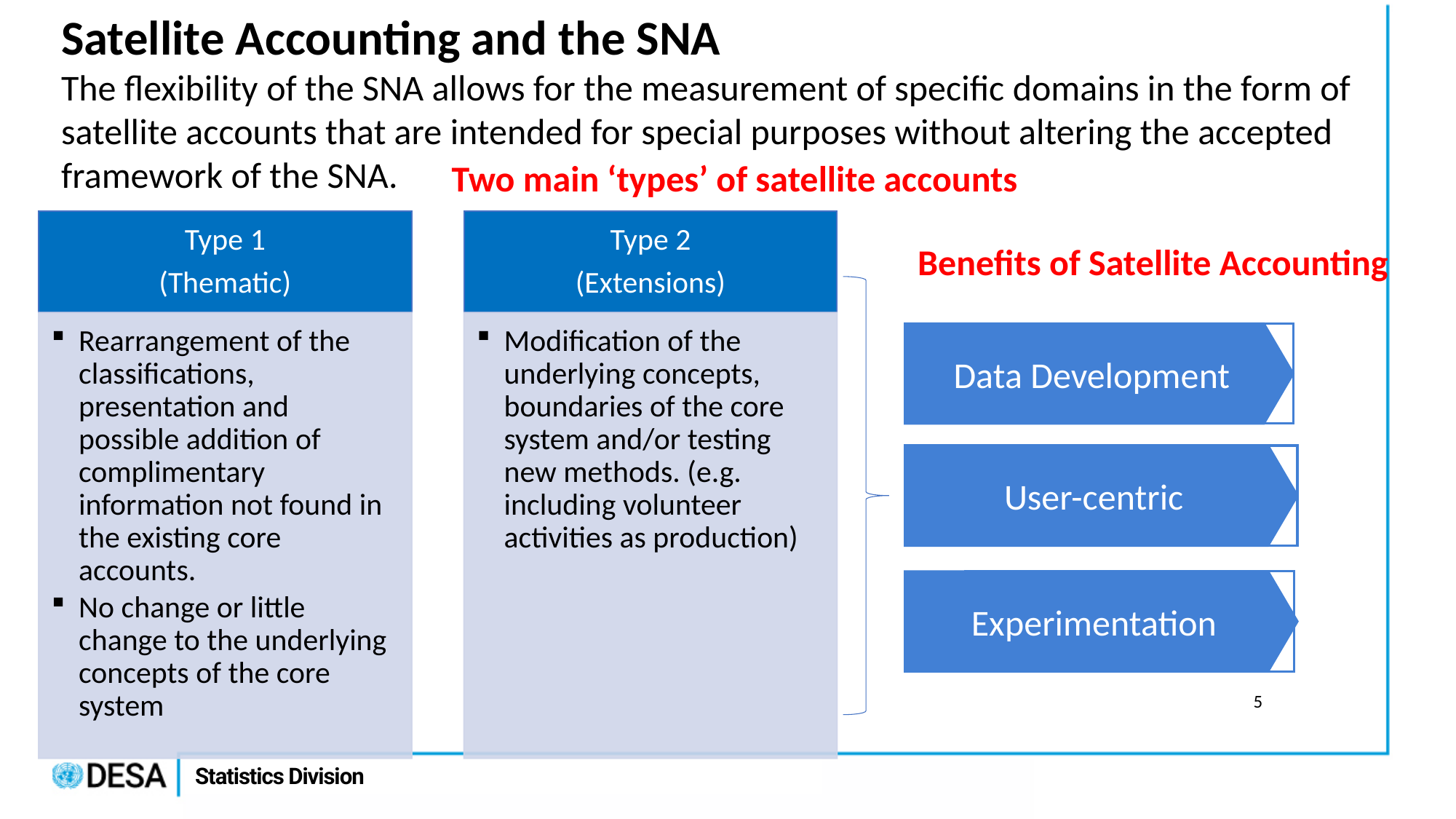

Satellite Accounting and the SNA
The flexibility of the SNA allows for the measurement of specific domains in the form of satellite accounts that are intended for special purposes without altering the accepted framework of the SNA.

Two main ‘types’ of satellite accounts
Type 1
(Thematic)
Rearrangement of the classifications, presentation and possible addition of complimentary information not found in the existing core accounts.
No change or little change to the underlying concepts of the core system
Type 2
(Extensions)
Modification of the underlying concepts, boundaries of the core system and/or testing new methods. (e.g. including volunteer activities as production)
Benefits of Satellite Accounting

Data Development

User-centric
# Data are driving innovation and action
Experimentation

5